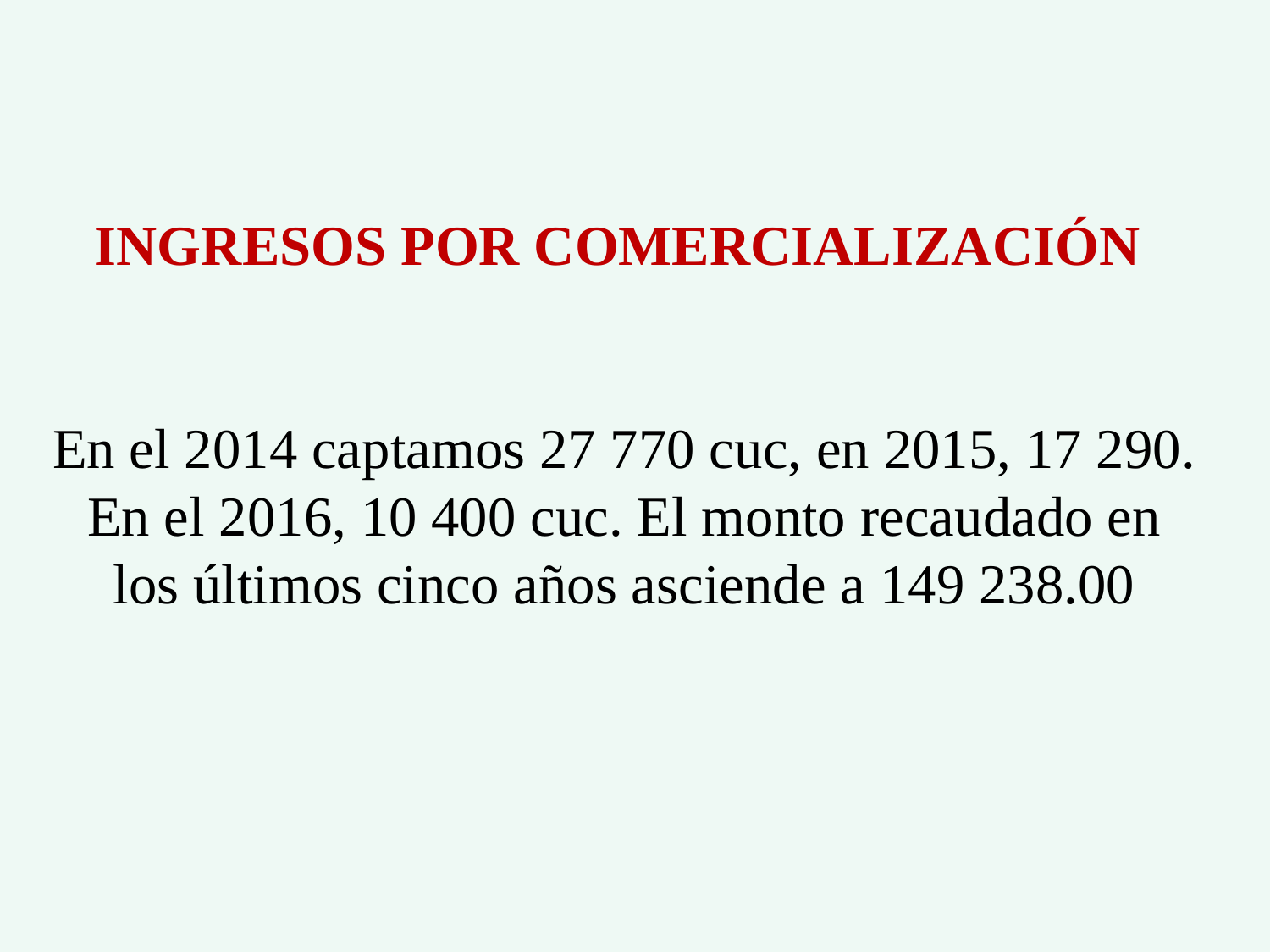

# INGRESOS POR COMERCIALIZACIÓN En el 2014 captamos 27 770 cuc, en 2015, 17 290. En el 2016, 10 400 cuc. El monto recaudado en los últimos cinco años asciende a 149 238.00